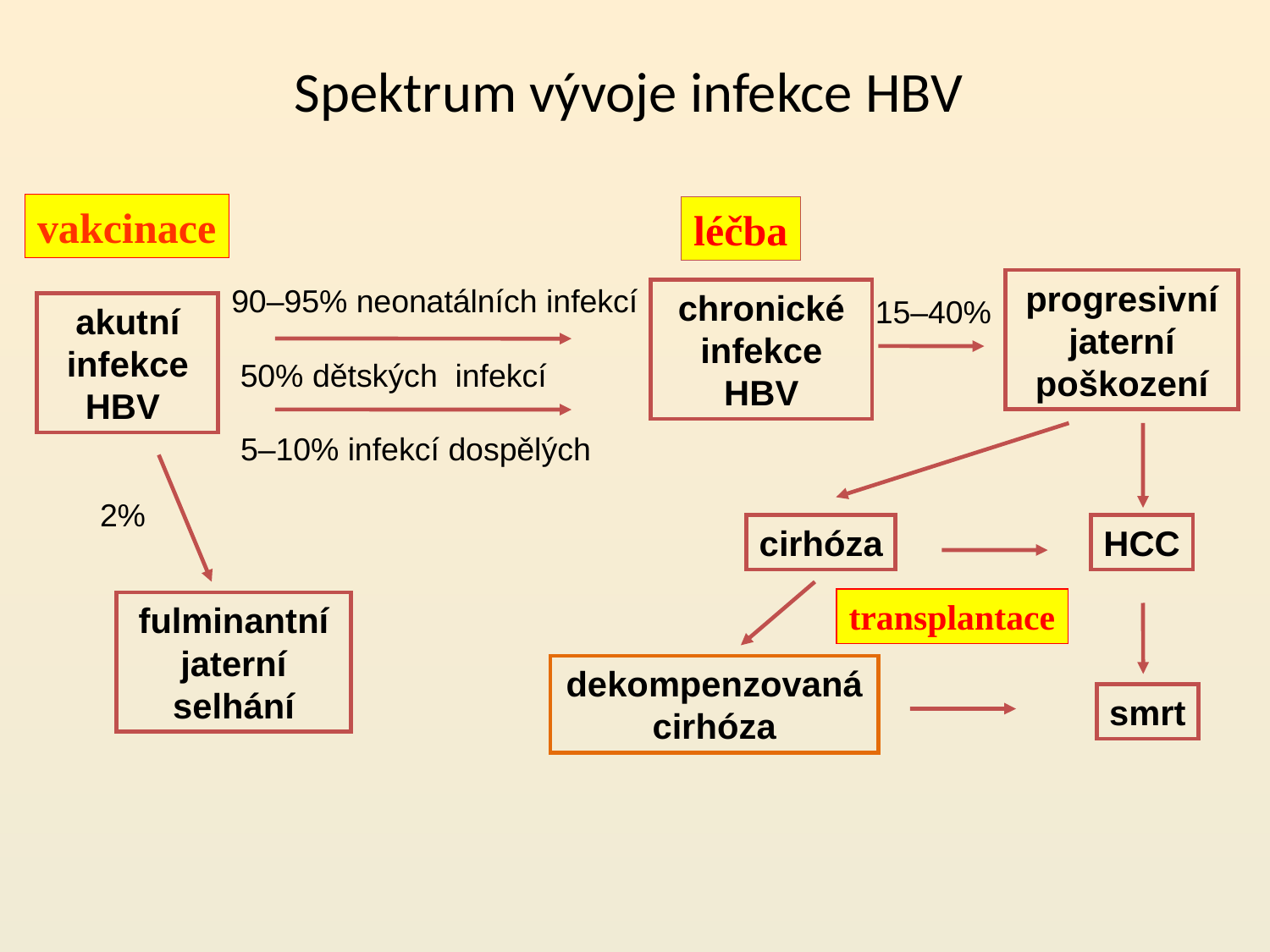

# Spektrum vývoje infekce HBV
vakcinace
léčba
progresivní jaterní poškození
90–95% neonatálních infekcí
chronické infekce HBV
15–40%
akutní infekce HBV

50% dětských  infekcí

5–10% infekcí dospělých

2%
cirhóza
HCC

transplantace
fulminantní jaterní selhání

dekompenzovaná cirhóza
smrt